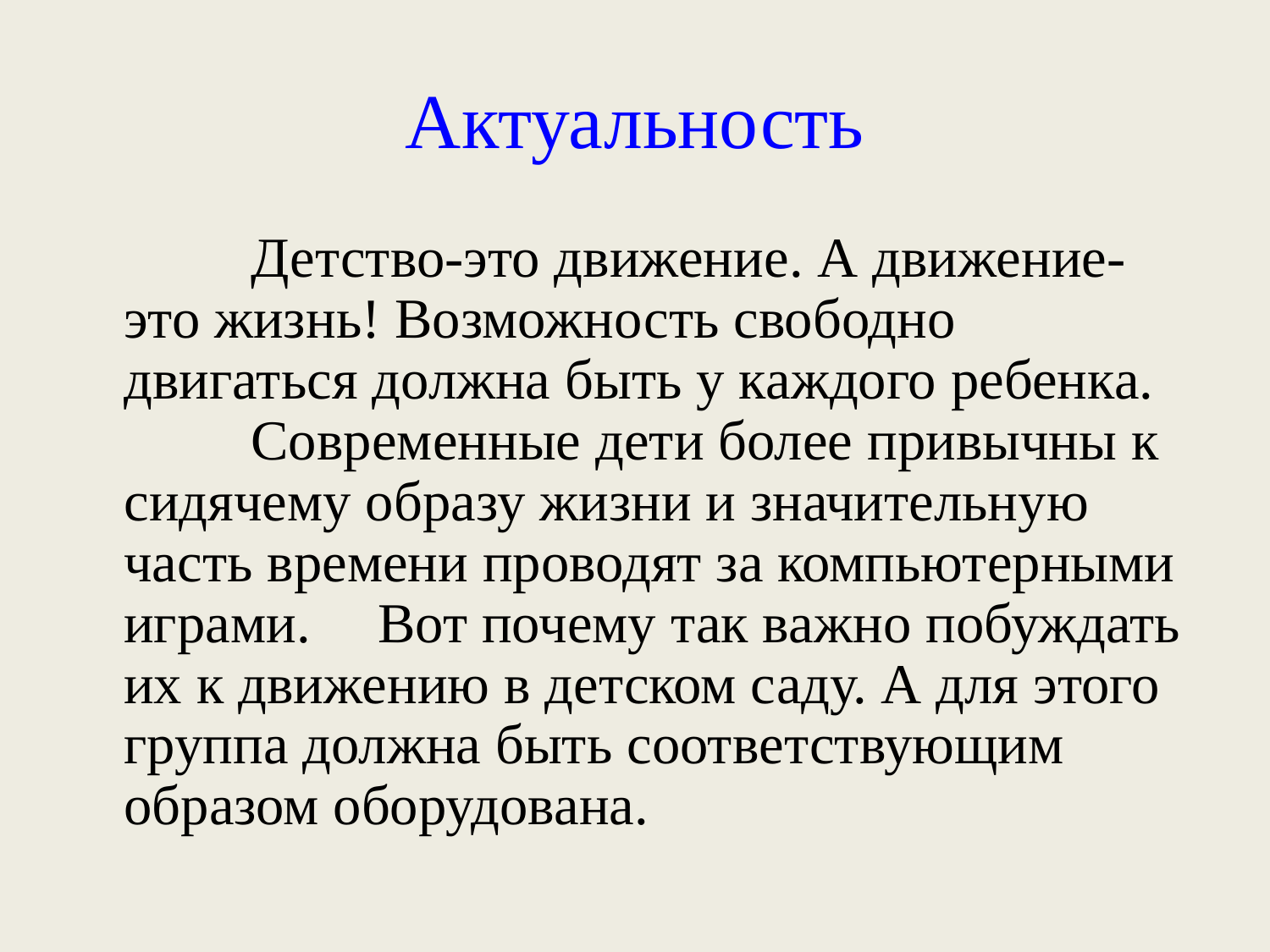

# Актуальность
		Детство-это движение. А движение-это жизнь! Возможность свободно двигаться должна быть у каждого ребенка. 	Современные дети более привычны к сидячему образу жизни и значительную часть времени проводят за компьютерными играми. 	Вот почему так важно побуждать их к движению в детском саду. А для этого группа должна быть соответствующим образом оборудована.